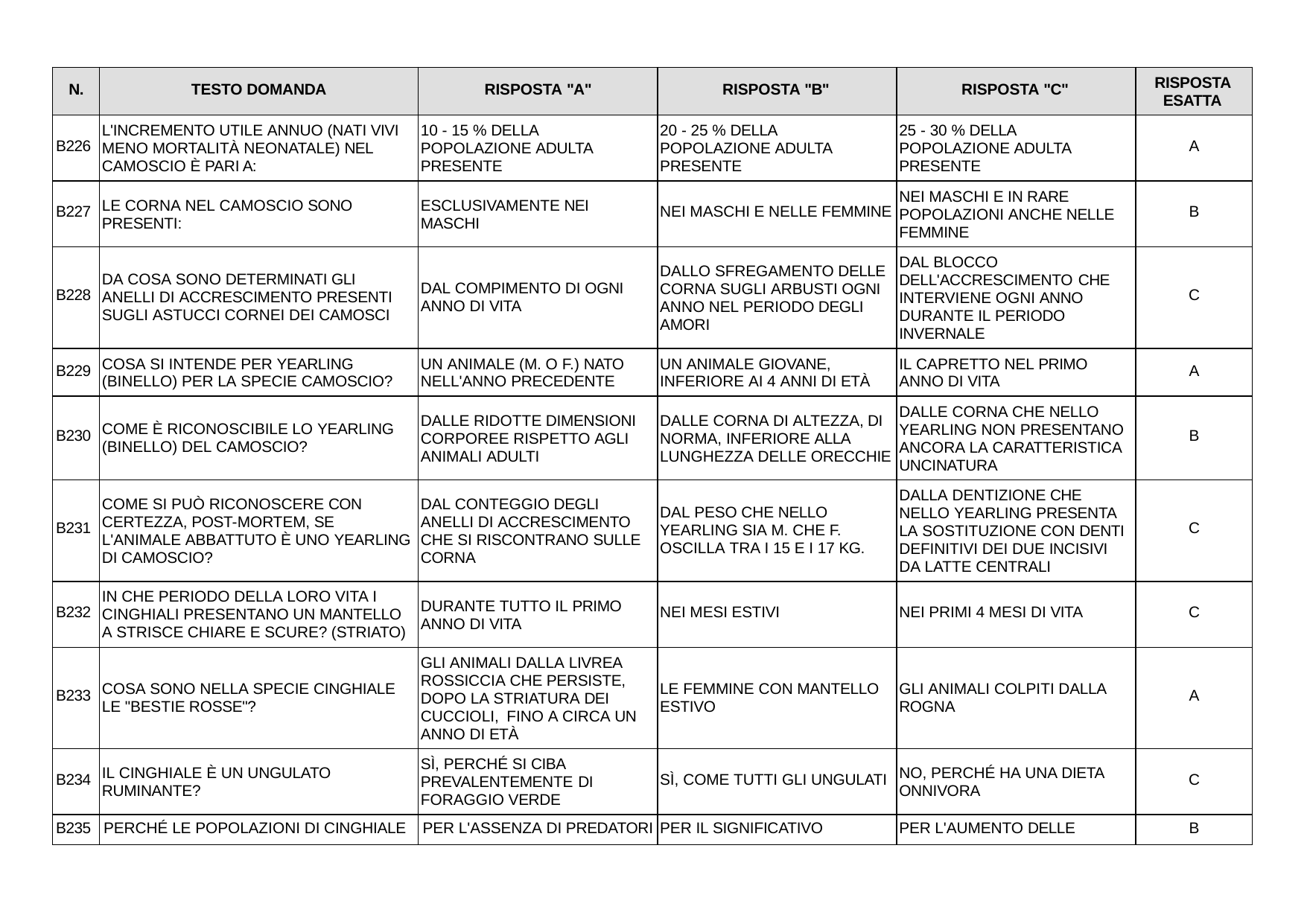

| N. | TESTO DOMANDA | RISPOSTA "A" | RISPOSTA "B" | RISPOSTA "C" | RISPOSTA ESATTA |
| --- | --- | --- | --- | --- | --- |
| B226 | L'INCREMENTO UTILE ANNUO (NATI VIVI MENO MORTALITÀ NEONATALE) NEL CAMOSCIO È PARI A: | 10 - 15 % DELLA POPOLAZIONE ADULTA PRESENTE | 20 - 25 % DELLA POPOLAZIONE ADULTA PRESENTE | 25 - 30 % DELLA POPOLAZIONE ADULTA PRESENTE | A |
| B227 | LE CORNA NEL CAMOSCIO SONO PRESENTI: | ESCLUSIVAMENTE NEI MASCHI | NEI MASCHI E NELLE FEMMINE | NEI MASCHI E IN RARE POPOLAZIONI ANCHE NELLE FEMMINE | B |
| B228 | DA COSA SONO DETERMINATI GLI ANELLI DI ACCRESCIMENTO PRESENTI SUGLI ASTUCCI CORNEI DEI CAMOSCI | DAL COMPIMENTO DI OGNI ANNO DI VITA | DALLO SFREGAMENTO DELLE CORNA SUGLI ARBUSTI OGNI ANNO NEL PERIODO DEGLI AMORI | DAL BLOCCO DELL'ACCRESCIMENTO CHE INTERVIENE OGNI ANNO DURANTE IL PERIODO INVERNALE | C |
| B229 | COSA SI INTENDE PER YEARLING (BINELLO) PER LA SPECIE CAMOSCIO? | UN ANIMALE (M. O F.) NATO NELL'ANNO PRECEDENTE | UN ANIMALE GIOVANE, INFERIORE AI 4 ANNI DI ETÀ | IL CAPRETTO NEL PRIMO ANNO DI VITA | A |
| B230 | COME È RICONOSCIBILE LO YEARLING (BINELLO) DEL CAMOSCIO? | DALLE RIDOTTE DIMENSIONI CORPOREE RISPETTO AGLI ANIMALI ADULTI | DALLE CORNA DI ALTEZZA, DI NORMA, INFERIORE ALLA LUNGHEZZA DELLE ORECCHIE | DALLE CORNA CHE NELLO YEARLING NON PRESENTANO ANCORA LA CARATTERISTICA UNCINATURA | B |
| B231 | COME SI PUÒ RICONOSCERE CON CERTEZZA, POST-MORTEM, SE L'ANIMALE ABBATTUTO È UNO YEARLING DI CAMOSCIO? | DAL CONTEGGIO DEGLI ANELLI DI ACCRESCIMENTO CHE SI RISCONTRANO SULLE CORNA | DAL PESO CHE NELLO YEARLING SIA M. CHE F. OSCILLA TRA I 15 E I 17 KG. | DALLA DENTIZIONE CHE NELLO YEARLING PRESENTA LA SOSTITUZIONE CON DENTI DEFINITIVI DEI DUE INCISIVI DA LATTE CENTRALI | C |
| B232 | IN CHE PERIODO DELLA LORO VITA I CINGHIALI PRESENTANO UN MANTELLO A STRISCE CHIARE E SCURE? (STRIATO) | DURANTE TUTTO IL PRIMO ANNO DI VITA | NEI MESI ESTIVI | NEI PRIMI 4 MESI DI VITA | C |
| B233 | COSA SONO NELLA SPECIE CINGHIALE LE "BESTIE ROSSE"? | GLI ANIMALI DALLA LIVREA ROSSICCIA CHE PERSISTE, DOPO LA STRIATURA DEI CUCCIOLI, FINO A CIRCA UN ANNO DI ETÀ | LE FEMMINE CON MANTELLO ESTIVO | GLI ANIMALI COLPITI DALLA ROGNA | A |
| B234 | IL CINGHIALE È UN UNGULATO RUMINANTE? | SÌ, PERCHÉ SI CIBA PREVALENTEMENTE DI FORAGGIO VERDE | SÌ, COME TUTTI GLI UNGULATI | NO, PERCHÉ HA UNA DIETA ONNIVORA | C |
| B235 | PERCHÉ LE POPOLAZIONI DI CINGHIALE | PER L'ASSENZA DI PREDATORI | PER IL SIGNIFICATIVO | PER L'AUMENTO DELLE | B |